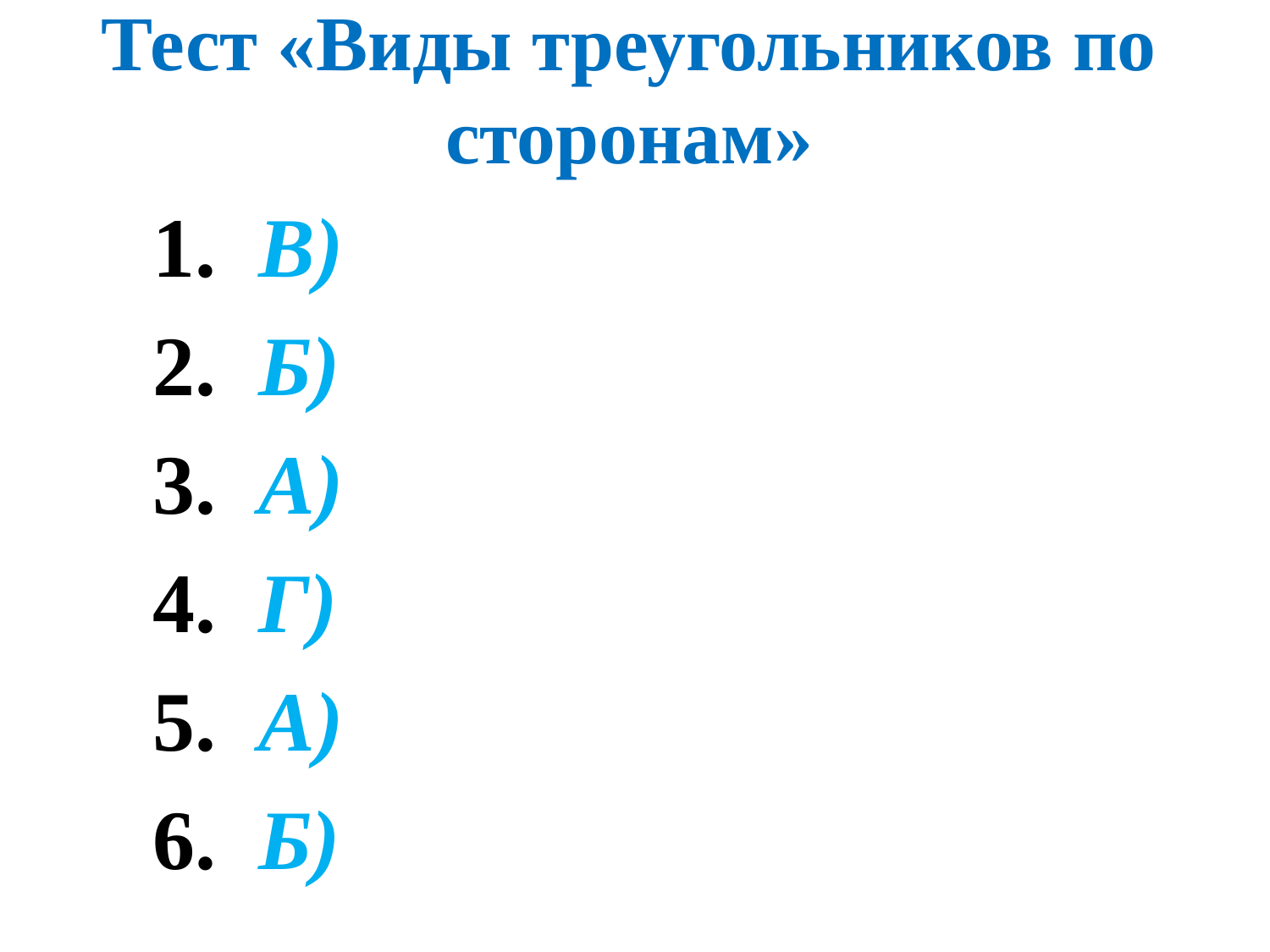

# Тест «Виды треугольников по сторонам»
1.  В)
2.  Б)
3.  А)
4.  Г)
5.  А)
6.  Б)